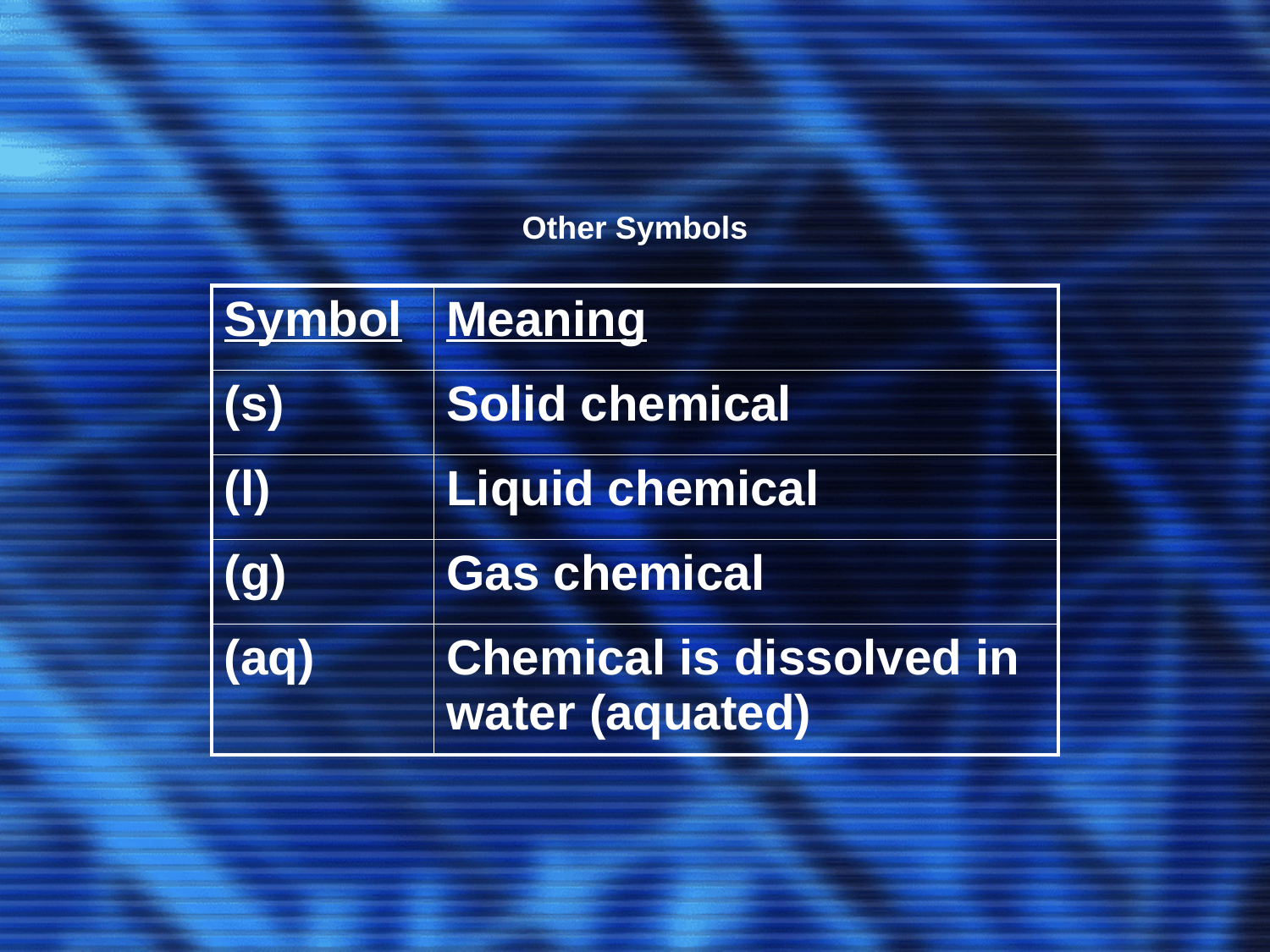

Other Symbols

| Symbol | Meaning |
| --- | --- |
| (s) | Solid chemical |
| (l) | Liquid chemical |
| (g) | Gas chemical |
| (aq) | Chemical is dissolved in water (aquated) |